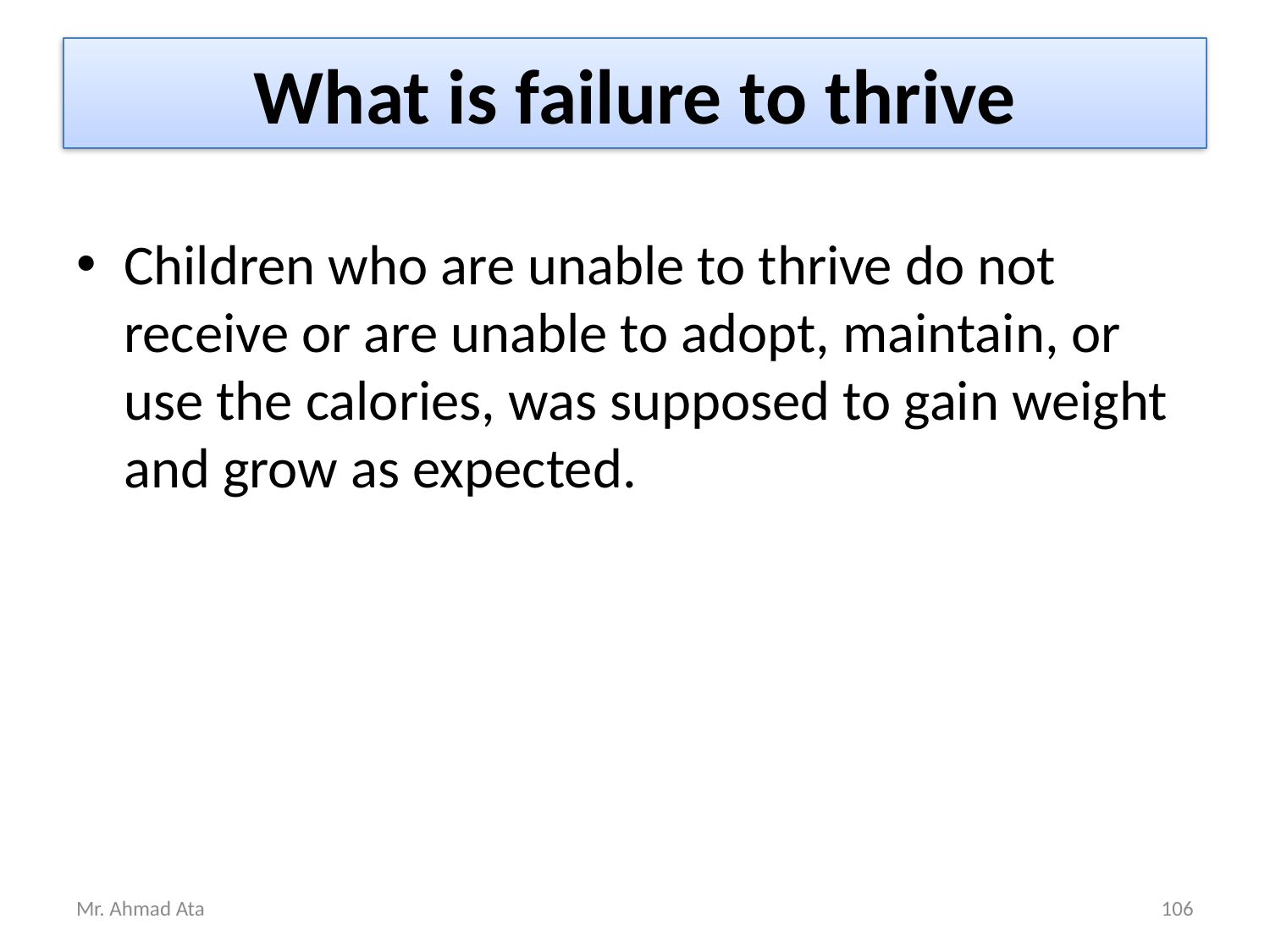

# What is failure to thrive
Children who are unable to thrive do not receive or are unable to adopt, maintain, or use the calories, was supposed to gain weight and grow as expected.
Mr. Ahmad Ata
106